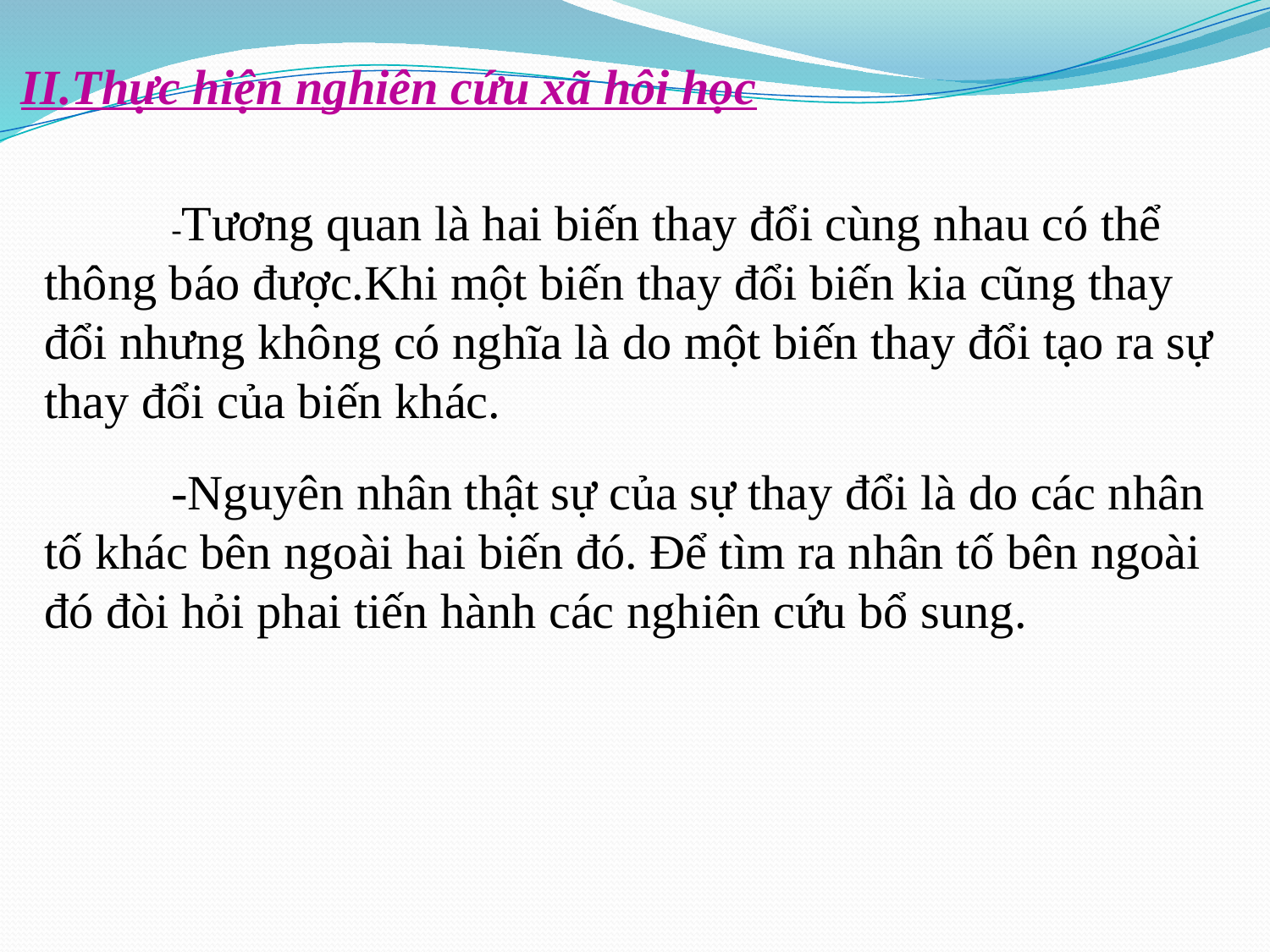

# II.Thực hiện nghiên cứu xã hôi học

	-Tương quan là hai biến thay đổi cùng nhau có thể thông báo được.Khi một biến thay đổi biến kia cũng thay đổi nhưng không có nghĩa là do một biến thay đổi tạo ra sự thay đổi của biến khác.
	-Nguyên nhân thật sự của sự thay đổi là do các nhân tố khác bên ngoài hai biến đó. Để tìm ra nhân tố bên ngoài đó đòi hỏi phai tiến hành các nghiên cứu bổ sung.